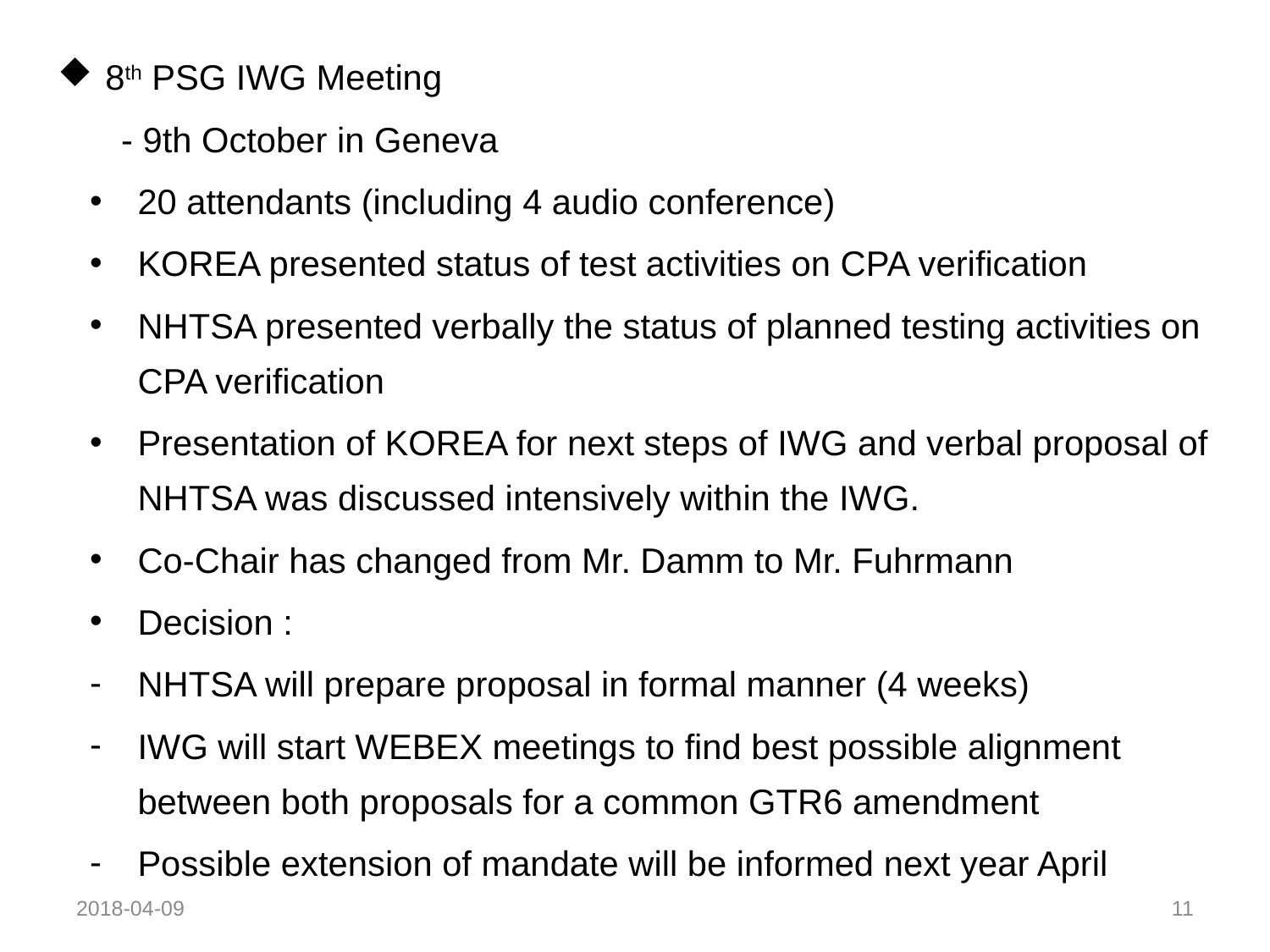

8th PSG IWG Meeting
- 9th October in Geneva
20 attendants (including 4 audio conference)
KOREA presented status of test activities on CPA verification
NHTSA presented verbally the status of planned testing activities on CPA verification
Presentation of KOREA for next steps of IWG and verbal proposal of NHTSA was discussed intensively within the IWG.
Co-Chair has changed from Mr. Damm to Mr. Fuhrmann
Decision :
NHTSA will prepare proposal in formal manner (4 weeks)
IWG will start WEBEX meetings to find best possible alignment between both proposals for a common GTR6 amendment
Possible extension of mandate will be informed next year April
2018-04-09
11